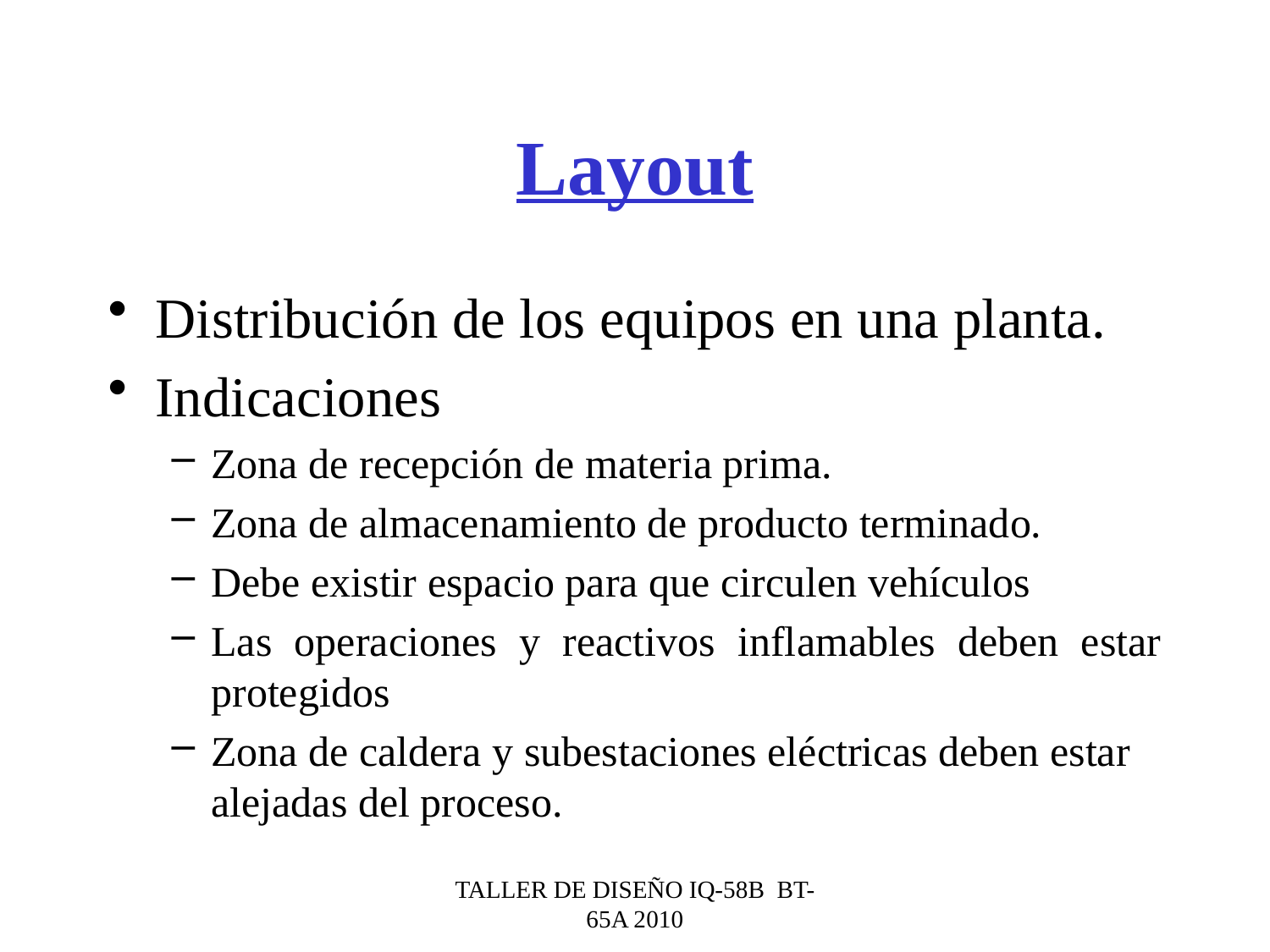

# Layout
Distribución de los equipos en una planta.
Indicaciones
Zona de recepción de materia prima.
Zona de almacenamiento de producto terminado.
Debe existir espacio para que circulen vehículos
Las operaciones y reactivos inflamables deben estar protegidos
Zona de caldera y subestaciones eléctricas deben estar  alejadas del proceso.
TALLER DE DISEÑO IQ-58B  BT-65A 2010